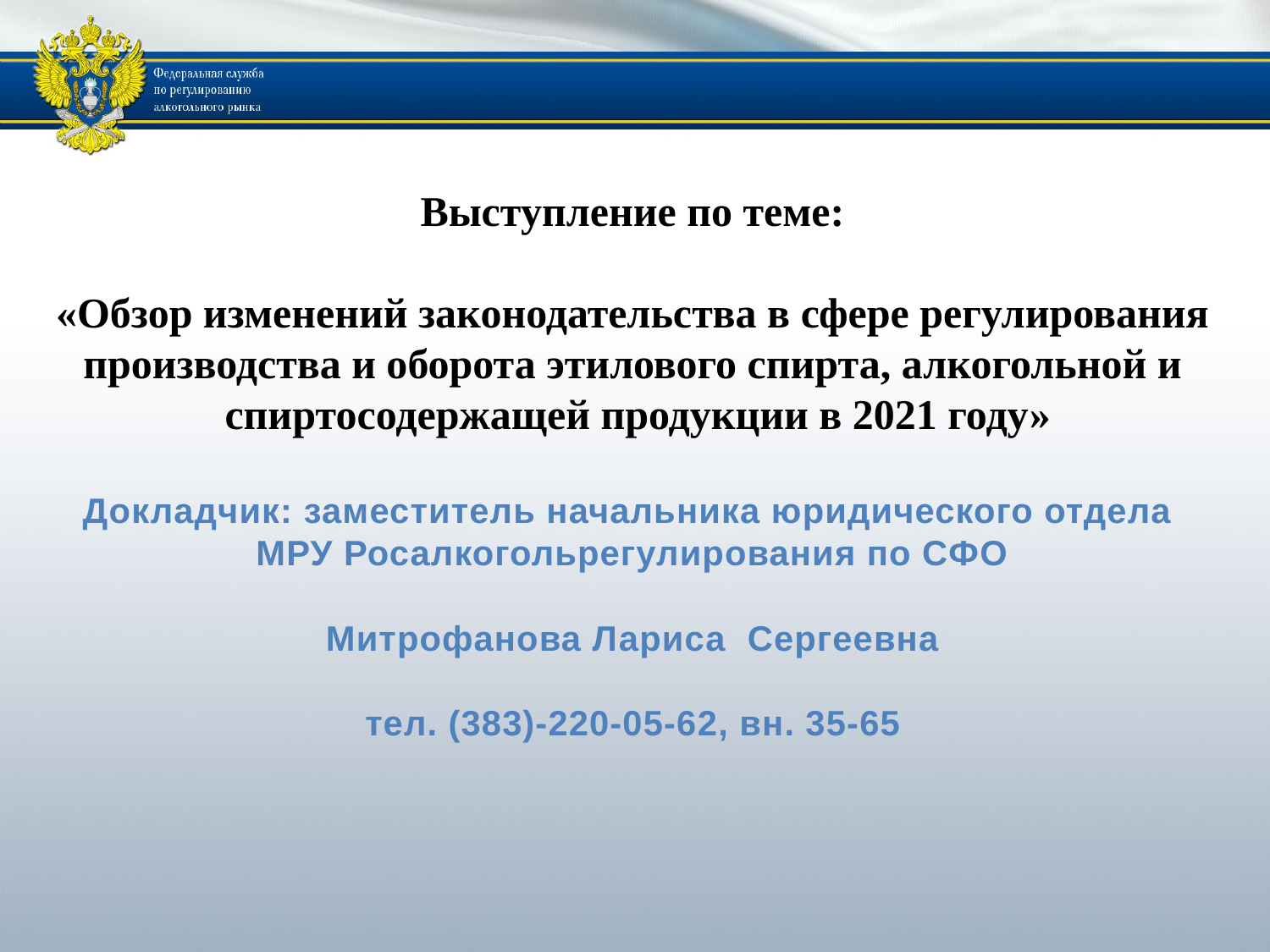

Выступление по теме:

«Обзор изменений законодательства в сфере регулирования производства и оборота этилового спирта, алкогольной и
 спиртосодержащей продукции в 2021 году»

Докладчик: заместитель начальника юридического отдела
МРУ Росалкогольрегулирования по СФО
Митрофанова Лариса  Сергеевна

тел. (383)-220-05-62, вн. 35-65

#